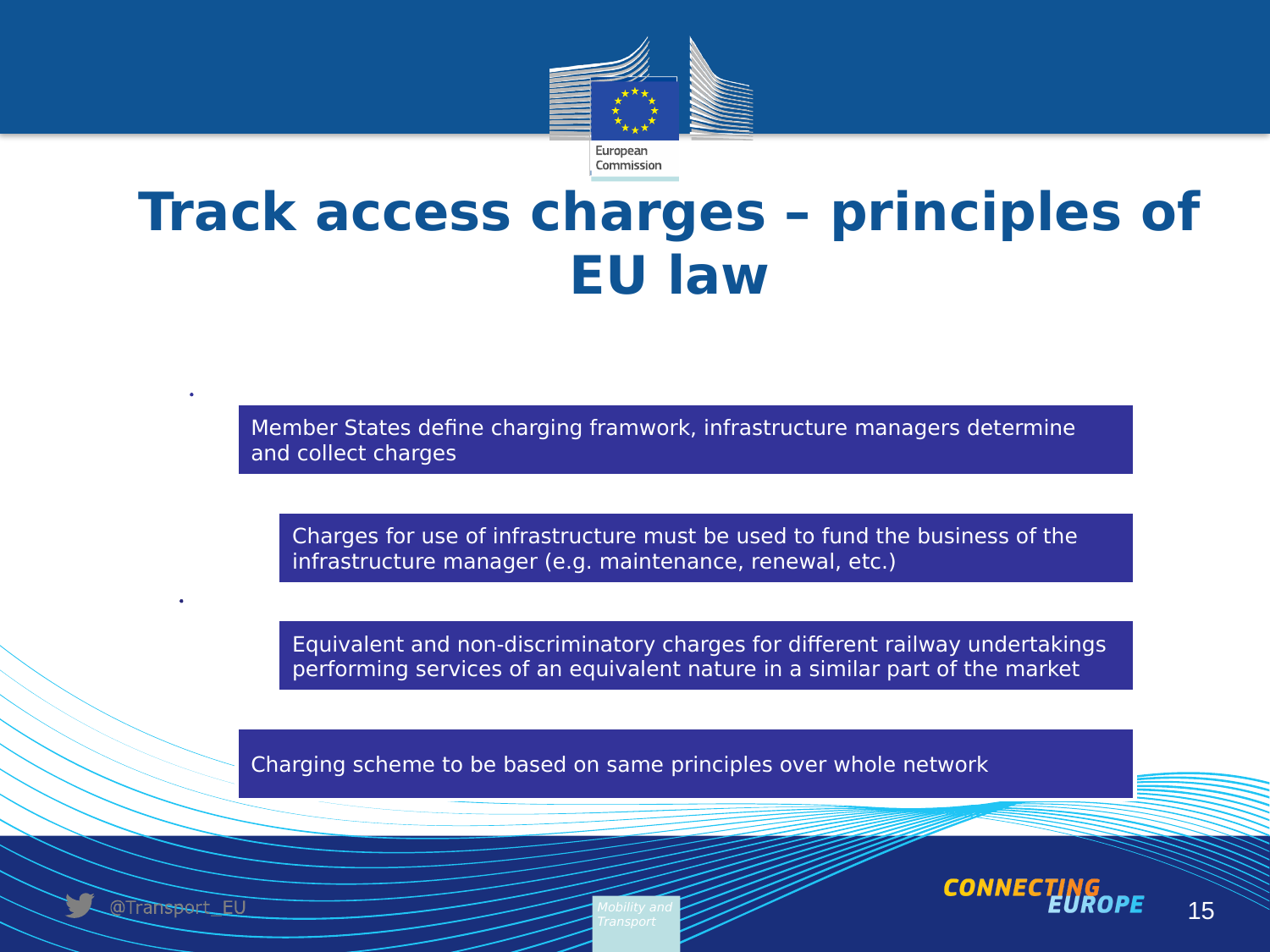

# Track access charges – principles of EU law
Member States define charging framwork, infrastructure managers determine and collect charges
Charges for use of infrastructure must be used to fund the business of the infrastructure manager (e.g. maintenance, renewal, etc.)
Equivalent and non-discriminatory charges for different railway undertakings performing services of an equivalent nature in a similar part of the market
Charging scheme to be based on same principles over whole network